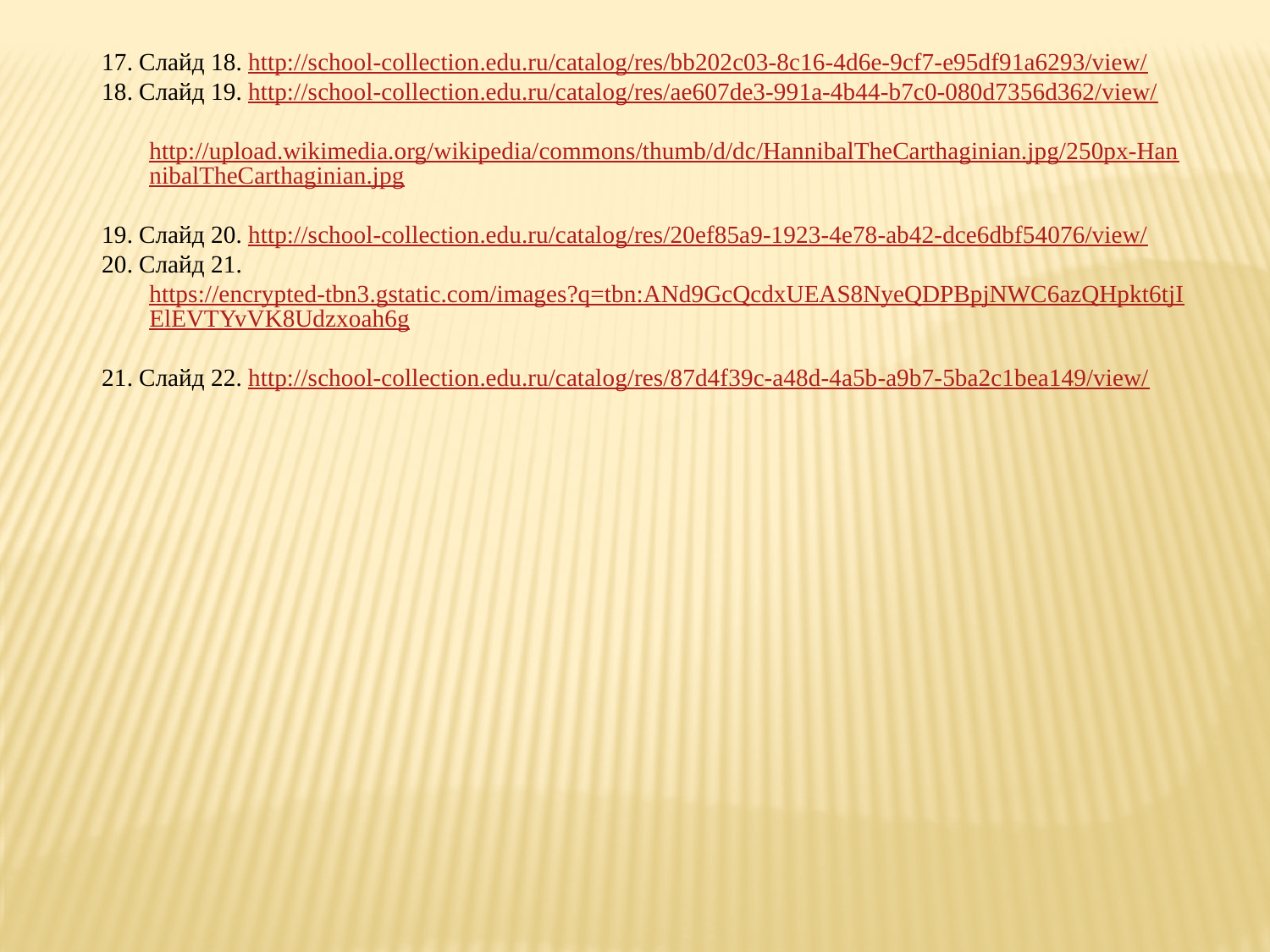

17. Слайд 18. http://school-collection.edu.ru/catalog/res/bb202c03-8c16-4d6e-9cf7-e95df91a6293/view/
18. Слайд 19. http://school-collection.edu.ru/catalog/res/ae607de3-991a-4b44-b7c0-080d7356d362/view/
 http://upload.wikimedia.org/wikipedia/commons/thumb/d/dc/HannibalTheCarthaginian.jpg/250px-HannibalTheCarthaginian.jpg
19. Слайд 20. http://school-collection.edu.ru/catalog/res/20ef85a9-1923-4e78-ab42-dce6dbf54076/view/
20. Слайд 21. https://encrypted-tbn3.gstatic.com/images?q=tbn:ANd9GcQcdxUEAS8NyeQDPBpjNWC6azQHpkt6tjIElEVTYvVK8Udzxoah6g
21. Слайд 22. http://school-collection.edu.ru/catalog/res/87d4f39c-a48d-4a5b-a9b7-5ba2c1bea149/view/